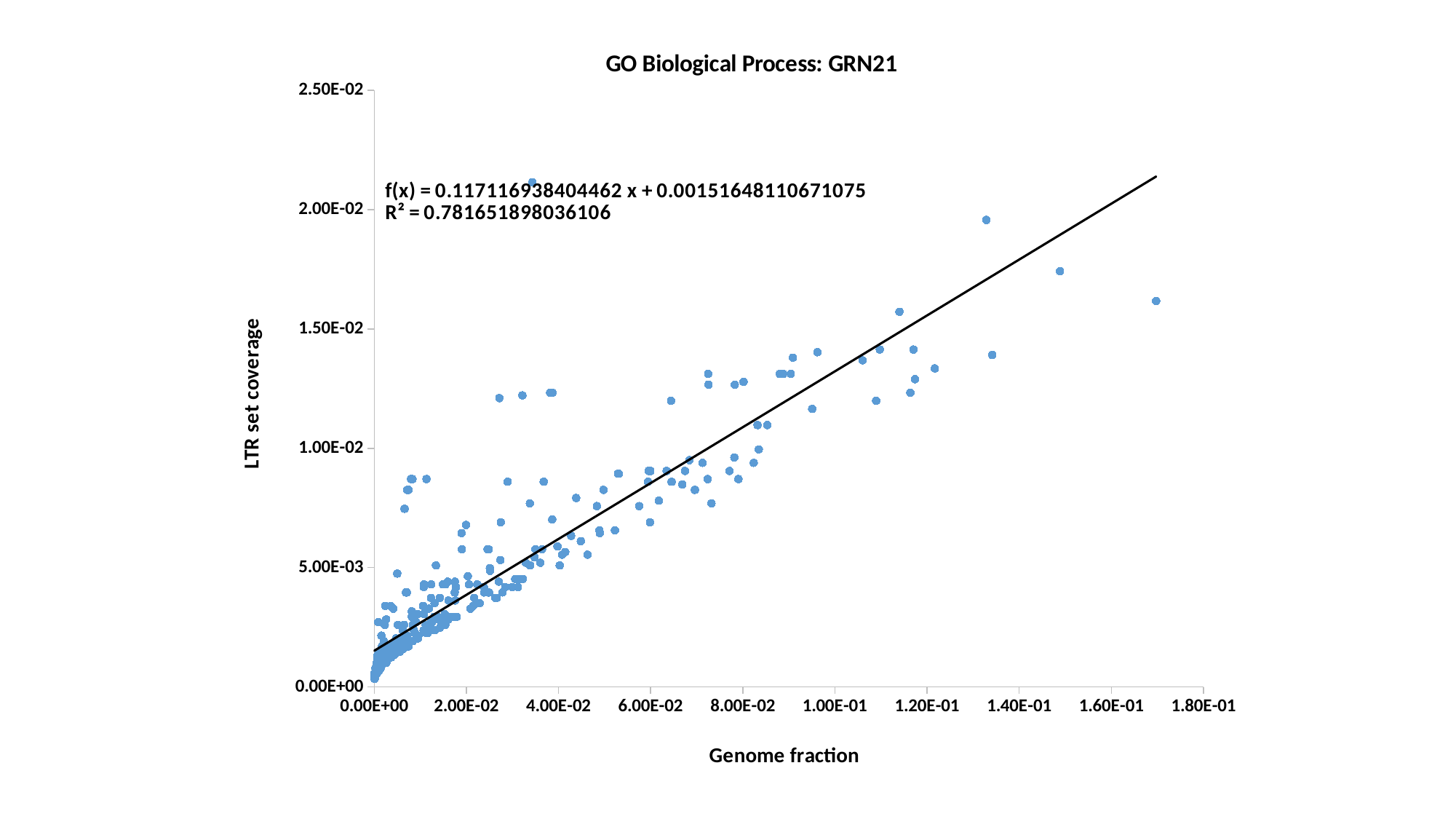

### Chart: GO Biological Process: GRN21

| Category | LTR fraction |
|---|---|